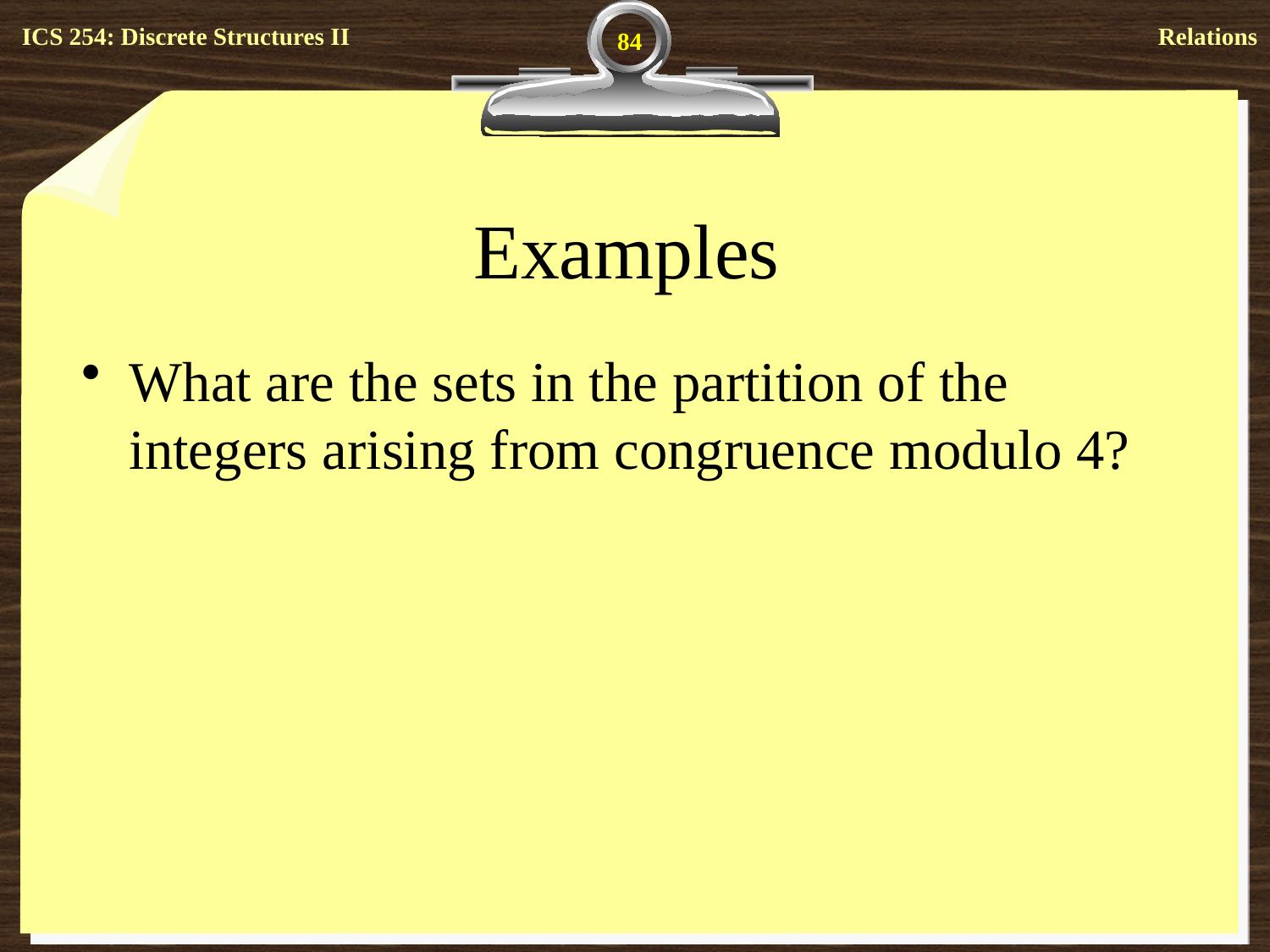

84
# Examples
What are the sets in the partition of the integers arising from congruence modulo 4?